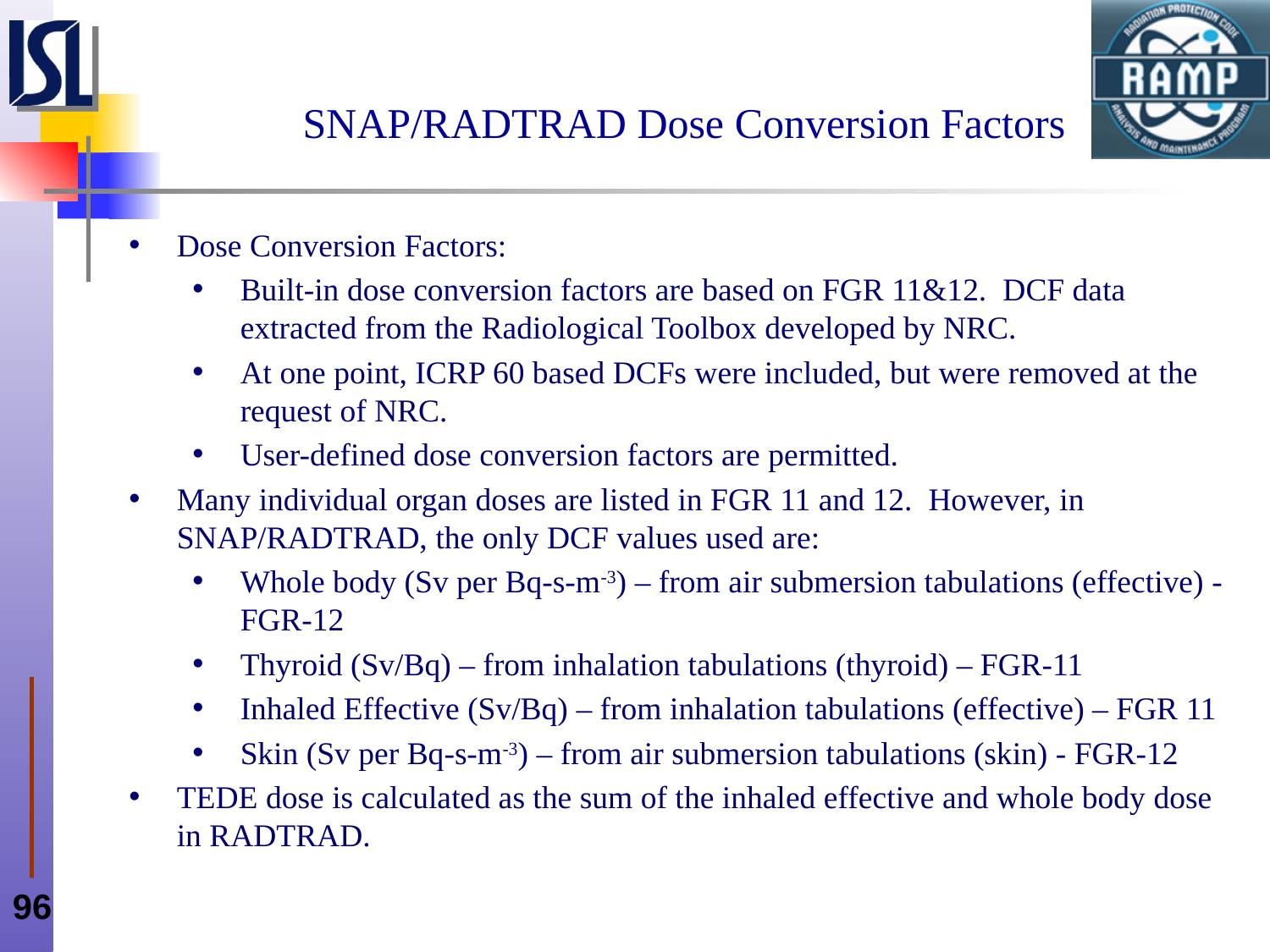

# SNAP/RADTRAD Dose Conversion Factors
Dose Conversion Factors:
Built-in dose conversion factors are based on FGR 11&12.  DCF data extracted from the Radiological Toolbox developed by NRC.
At one point, ICRP 60 based DCFs were included, but were removed at the request of NRC.
User-defined dose conversion factors are permitted.
Many individual organ doses are listed in FGR 11 and 12.  However, in SNAP/RADTRAD, the only DCF values used are:
Whole body (Sv per Bq-s-m-3) – from air submersion tabulations (effective) - FGR-12
Thyroid (Sv/Bq) – from inhalation tabulations (thyroid) – FGR-11
Inhaled Effective (Sv/Bq) – from inhalation tabulations (effective) – FGR 11
Skin (Sv per Bq-s-m-3) – from air submersion tabulations (skin) - FGR-12
TEDE dose is calculated as the sum of the inhaled effective and whole body dose in RADTRAD.